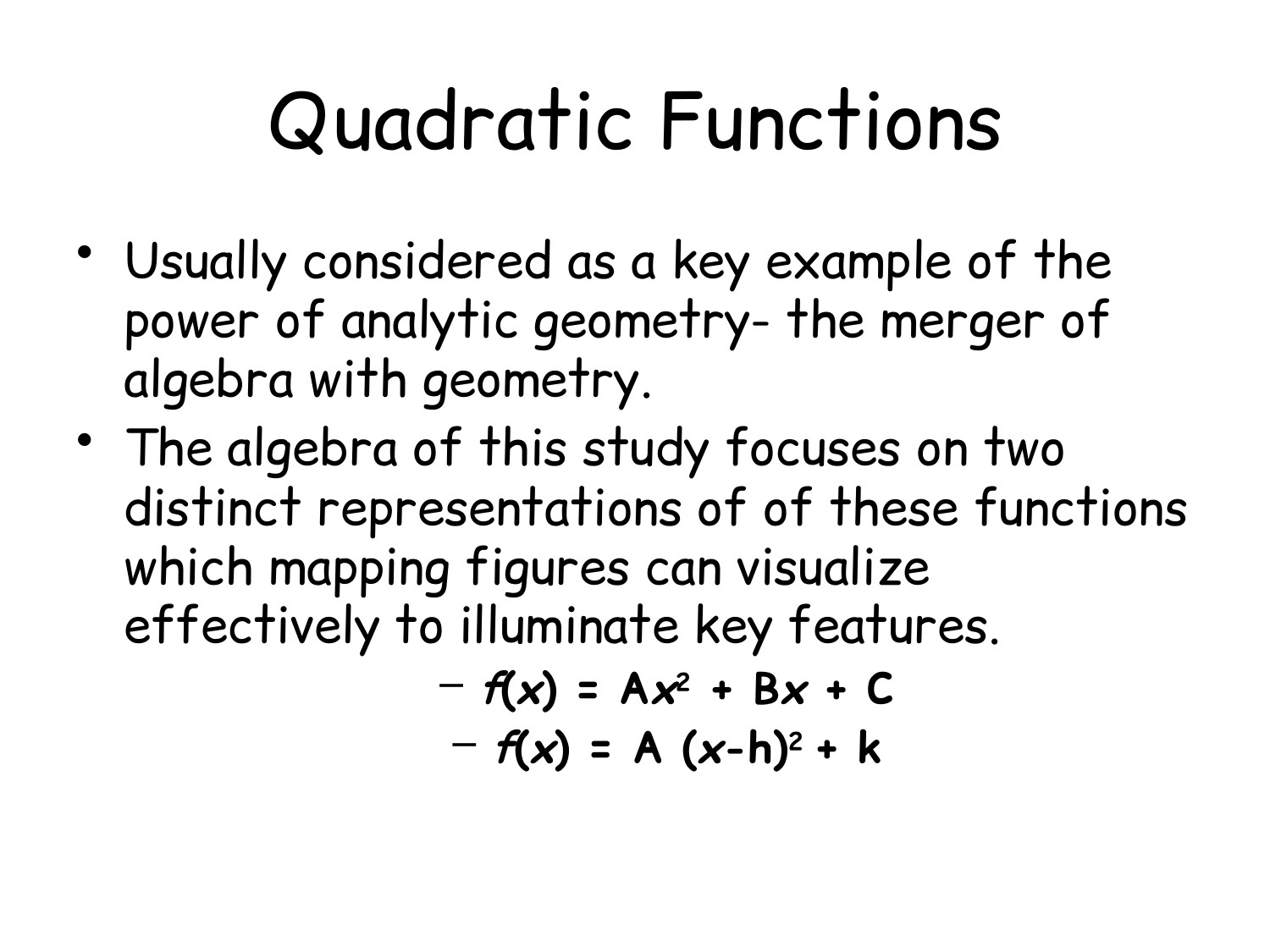

# Quadratic Functions
Usually considered as a key example of the power of analytic geometry- the merger of algebra with geometry.
The algebra of this study focuses on two distinct representations of of these functions which mapping figures can visualize effectively to illuminate key features.
f(x) = Ax2 + Bx + C
f(x) = A (x-h)2 + k